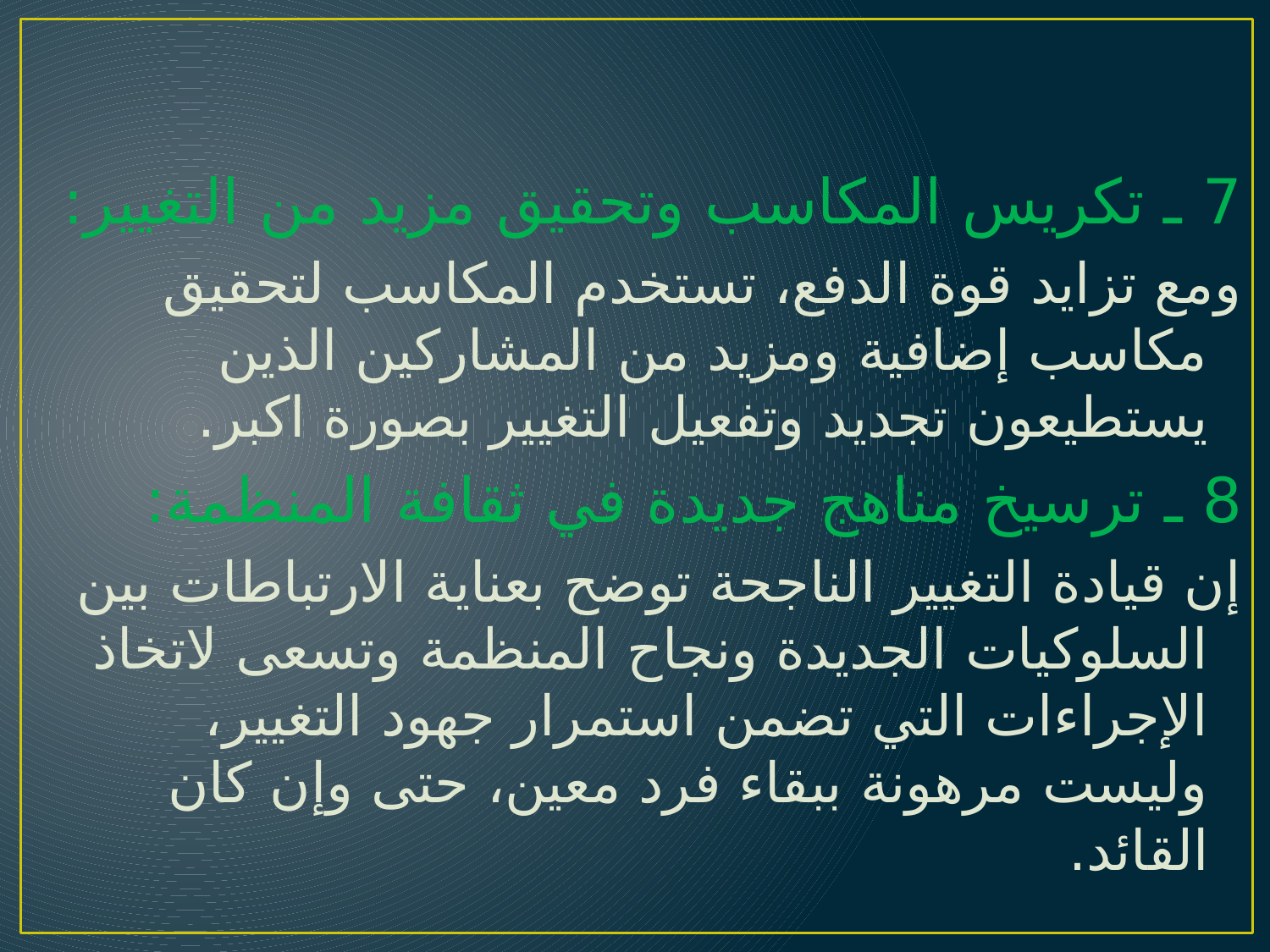

7 ـ تكريس المكاسب وتحقيق مزيد من التغيير:
ومع تزايد قوة الدفع، تستخدم المكاسب لتحقيق مكاسب إضافية ومزيد من المشاركين الذين يستطيعون تجديد وتفعيل التغيير بصورة اكبر.
8 ـ ترسيخ مناهج جديدة في ثقافة المنظمة:
إن قيادة التغيير الناجحة توضح بعناية الارتباطات بين السلوكيات الجديدة ونجاح المنظمة وتسعى لاتخاذ الإجراءات التي تضمن استمرار جهود التغيير، وليست مرهونة ببقاء فرد معين، حتى وإن كان القائد.